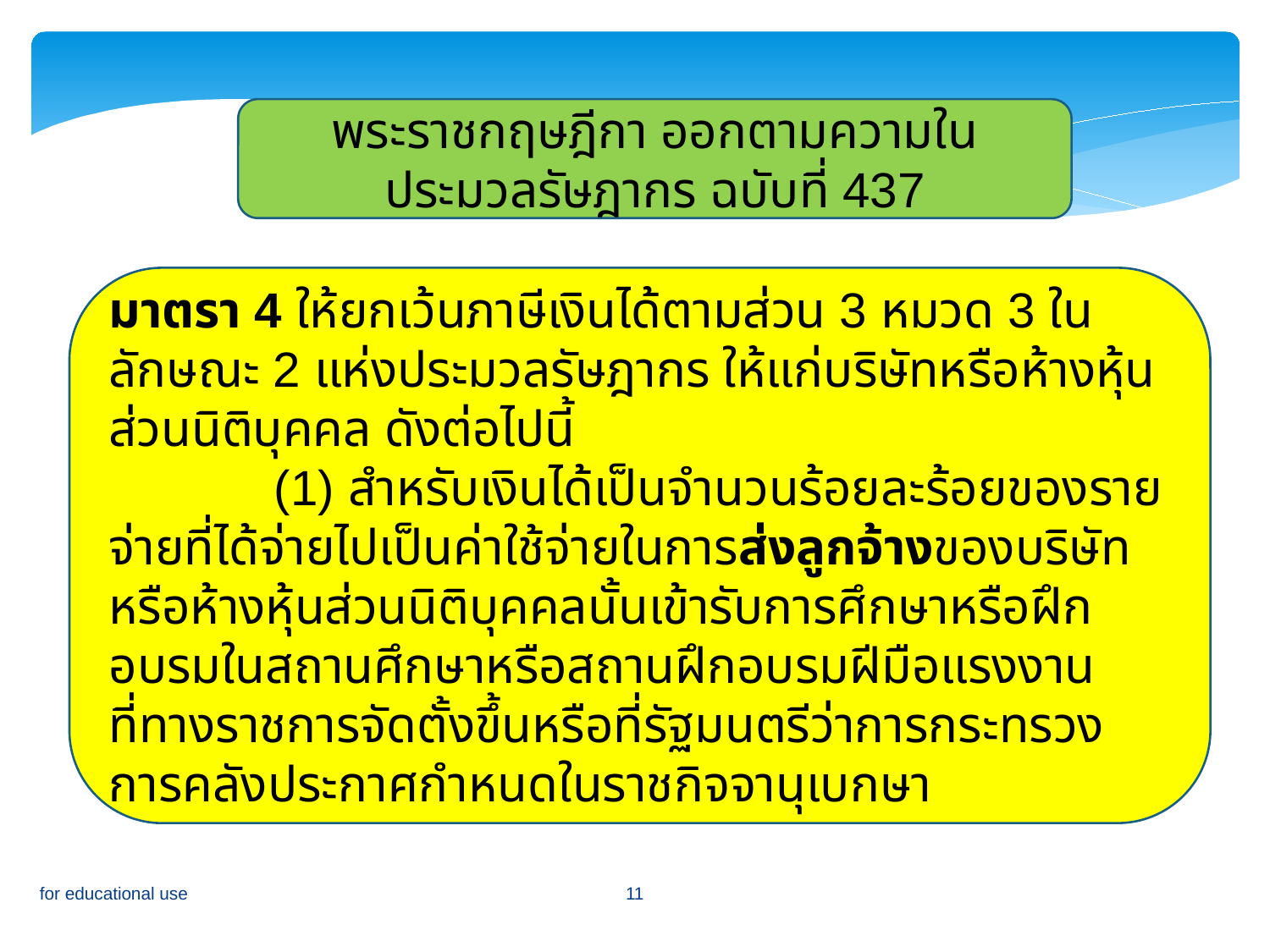

พระราชกฤษฎีกา ออกตามความในประมวลรัษฎากร ฉบับที่ 437
มาตรา 4 ให้ยกเว้นภาษีเงินได้ตามส่วน 3 หมวด 3 ในลักษณะ 2 แห่งประมวลรัษฎากร ให้แก่บริษัทหรือห้างหุ้นส่วนนิติบุคคล ดังต่อไปนี้
            (1) สำหรับเงินได้เป็นจำนวนร้อยละร้อยของรายจ่ายที่ได้จ่ายไปเป็นค่าใช้จ่ายในการส่งลูกจ้างของบริษัทหรือห้างหุ้นส่วนนิติบุคคลนั้นเข้ารับการศึกษาหรือฝึกอบรมในสถานศึกษาหรือสถานฝึกอบรมฝีมือแรงงานที่ทางราชการจัดตั้งขึ้นหรือที่รัฐมนตรีว่าการกระทรวงการคลังประกาศกำหนดในราชกิจจานุเบกษา
11
for educational use